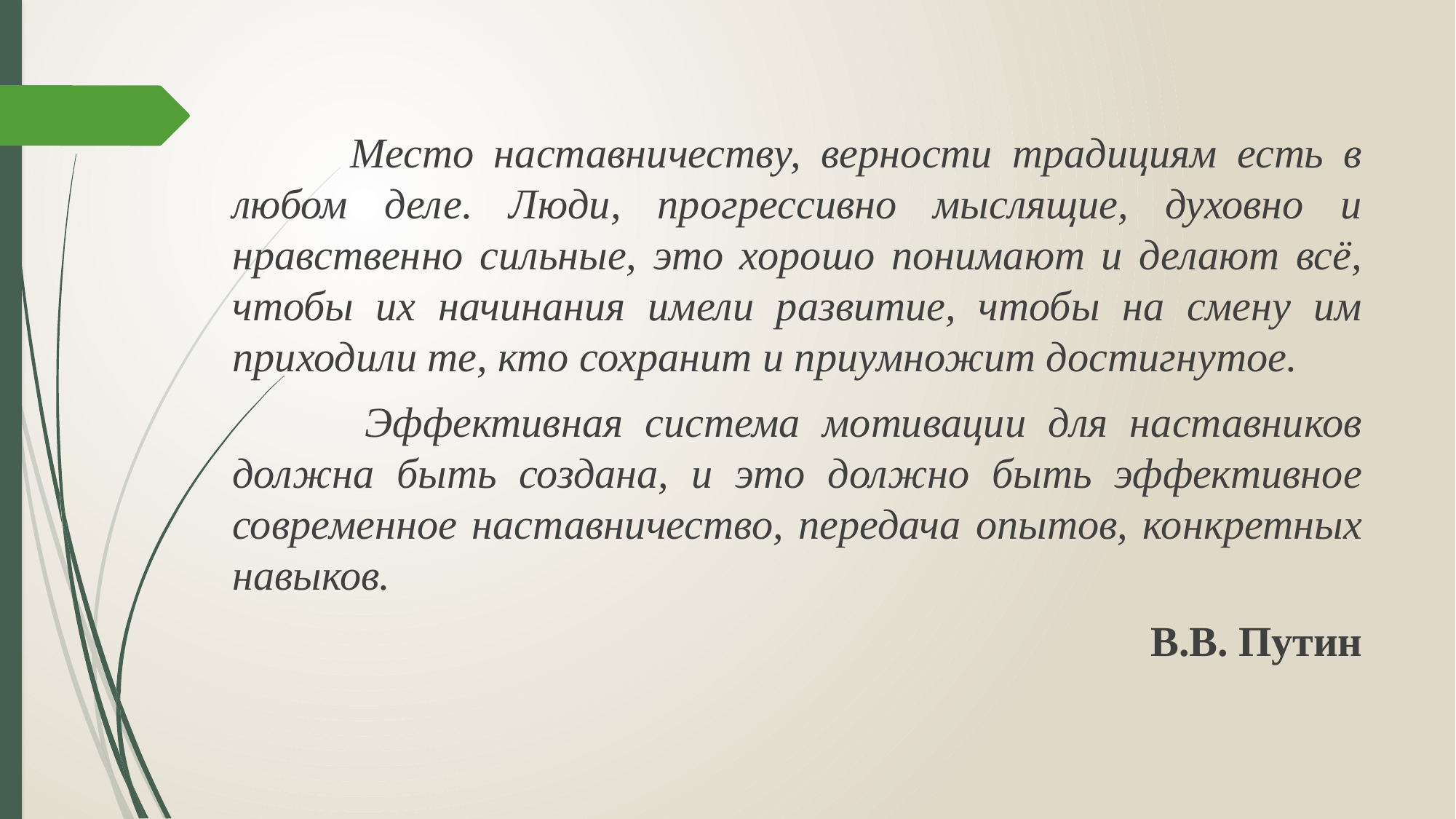

Место наставничеству, верности традициям есть в любом деле. Люди, прогрессивно мыслящие, духовно и нравственно сильные, это хорошо понимают и делают всё, чтобы их начинания имели развитие, чтобы на смену им приходили те, кто сохранит и приумножит достигнутое.
      Эффективная система мотивации для наставников должна быть создана, и это должно быть эффективное современное наставничество, передача опытов, конкретных навыков.
В.В. Путин